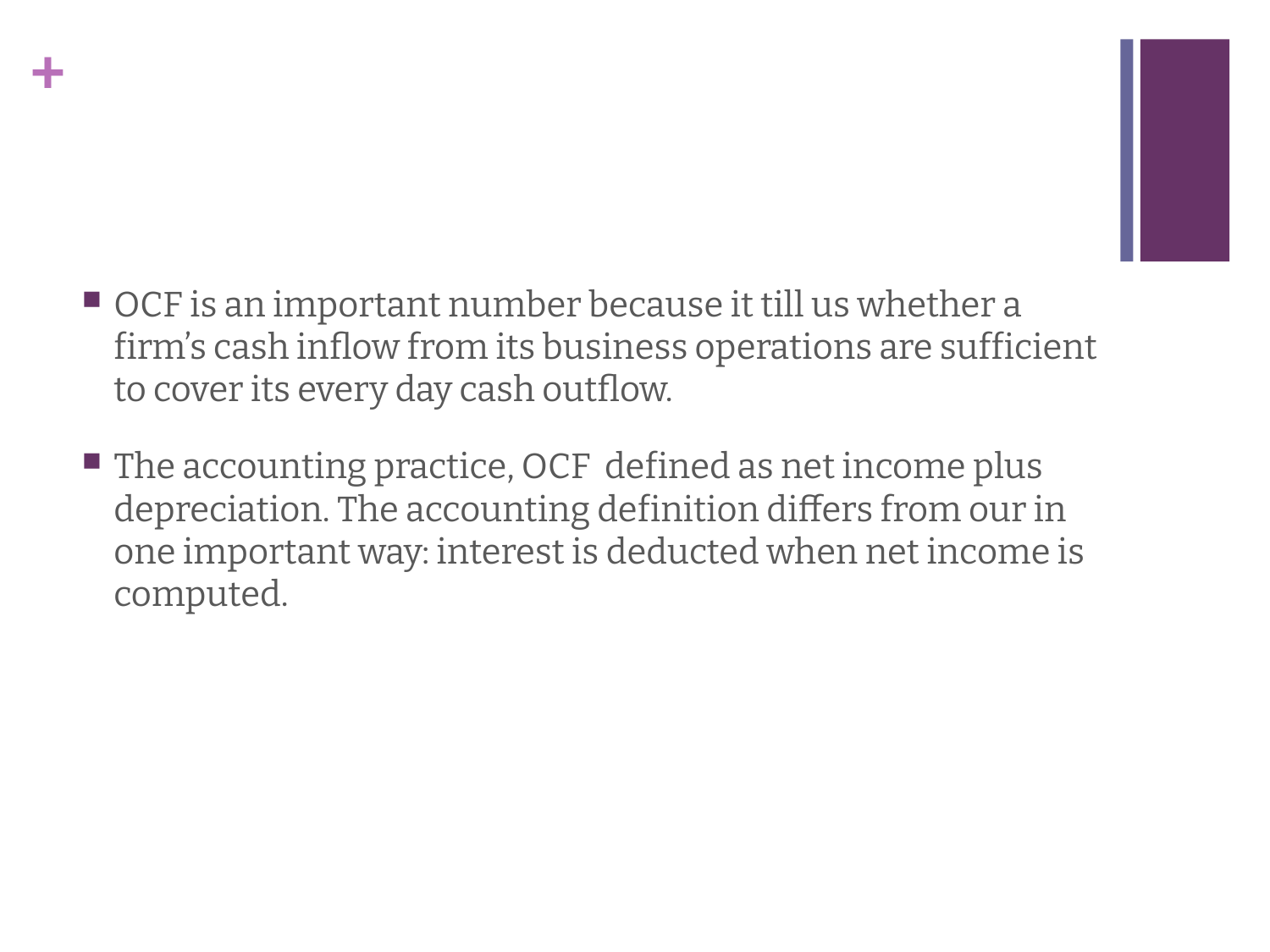

#
OCF is an important number because it till us whether a firm’s cash inflow from its business operations are sufficient to cover its every day cash outflow.
The accounting practice, OCF  defined as net income plus depreciation. The accounting definition differs from our in one important way: interest is deducted when net income is computed.